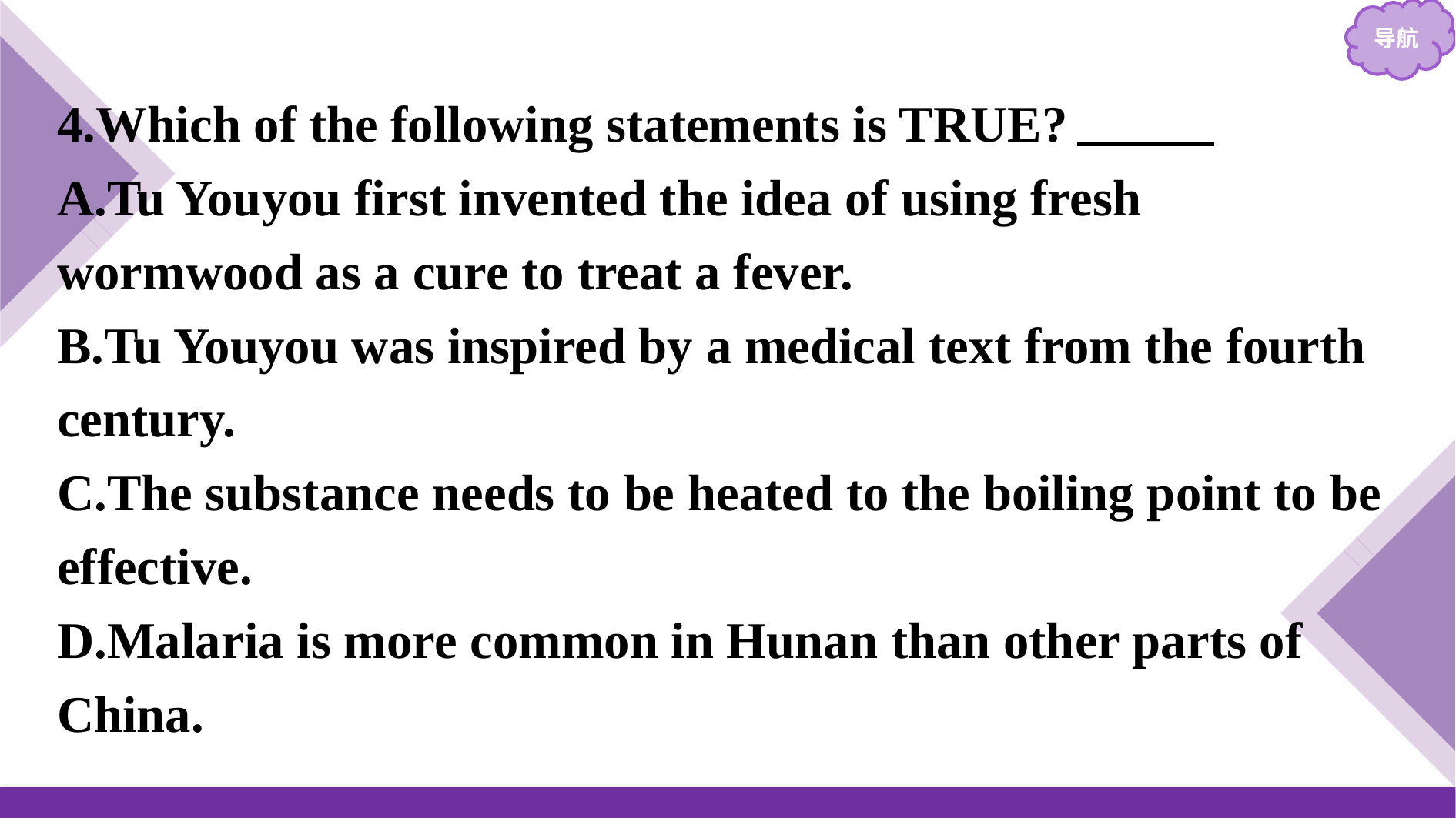

4.Which of the following statements is TRUE?　B
A.Tu Youyou first invented the idea of using fresh wormwood as a cure to treat a fever.
B.Tu Youyou was inspired by a medical text from the fourth century.
C.The substance needs to be heated to the boiling point to be effective.
D.Malaria is more common in Hunan than other parts of China.